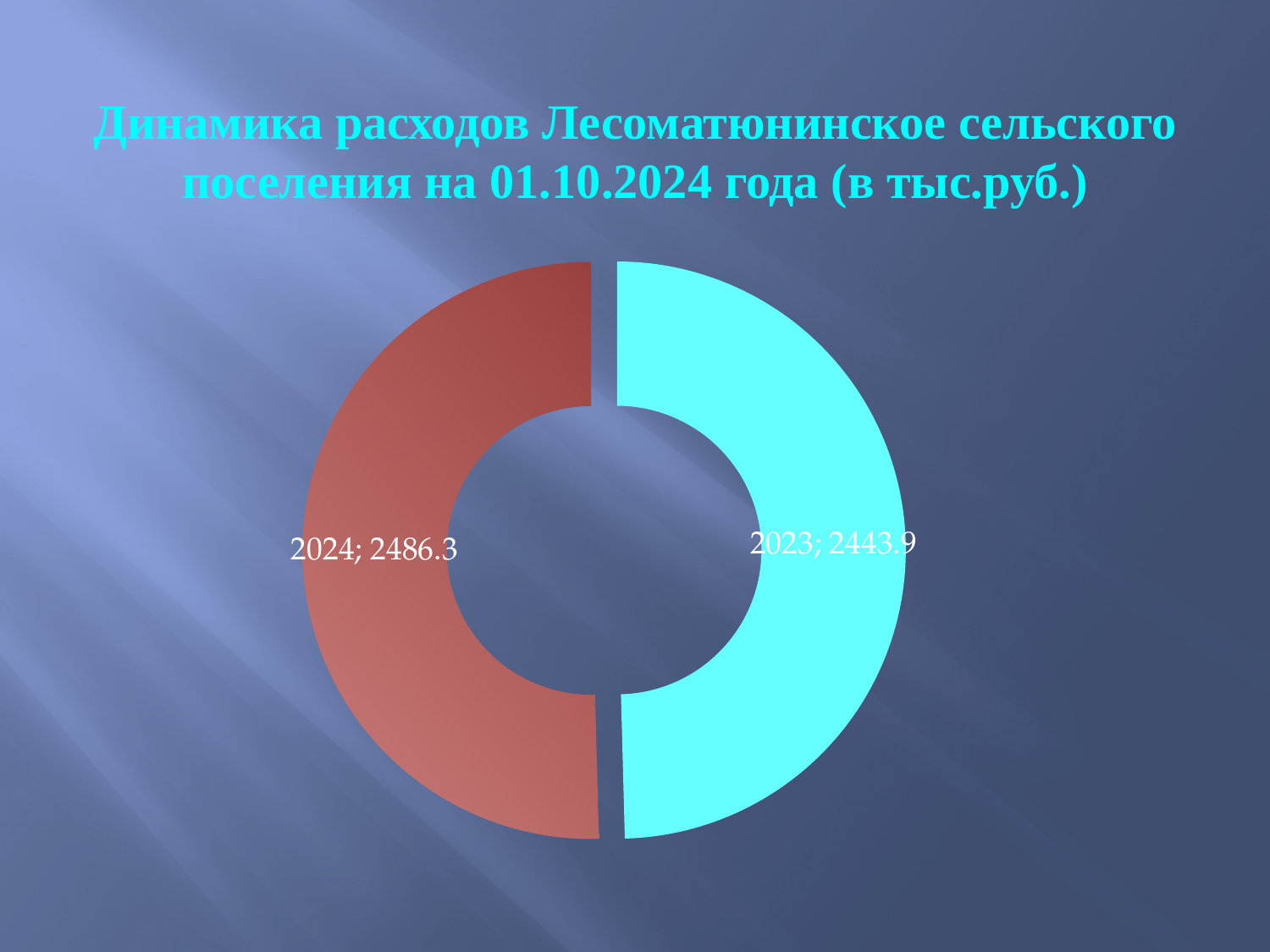

# Динамика расходов Лесоматюнинское сельского поселения на 01.10.2024 года (в тыс.руб.)

### Chart

| Category | Столбец1 |
|---|---|
| 2023 | 2443.9 |
| 2024 | 2486.3 |